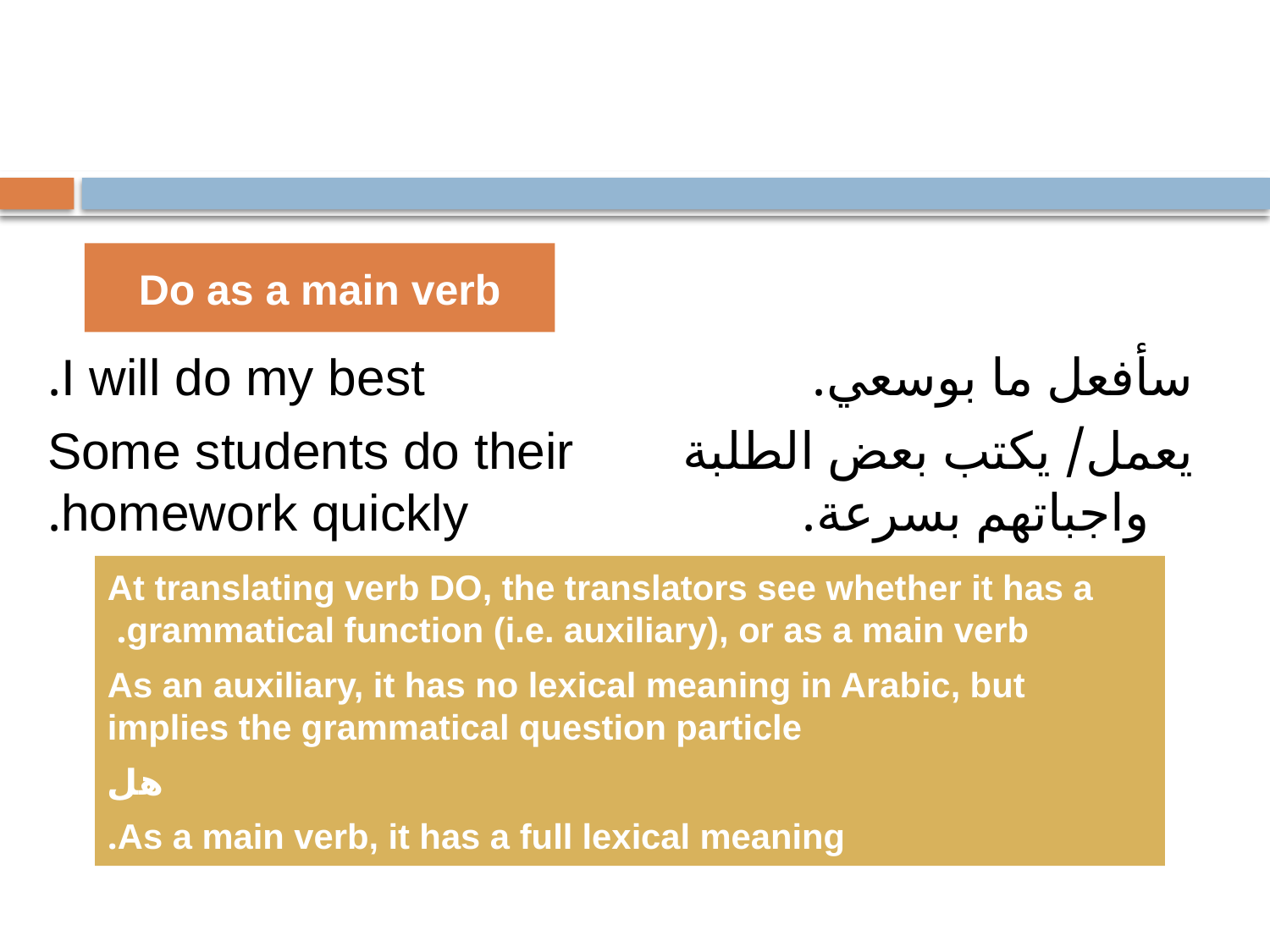

Do as a main verb
I will do my best.
Some students do their homework quickly.
سأفعل ما بوسعي.
يعمل/ يكتب بعض الطلبة واجباتهم بسرعة.
At translating verb DO, the translators see whether it has a grammatical function (i.e. auxiliary), or as a main verb.
As an auxiliary, it has no lexical meaning in Arabic, but implies the grammatical question particle
هل
As a main verb, it has a full lexical meaning.